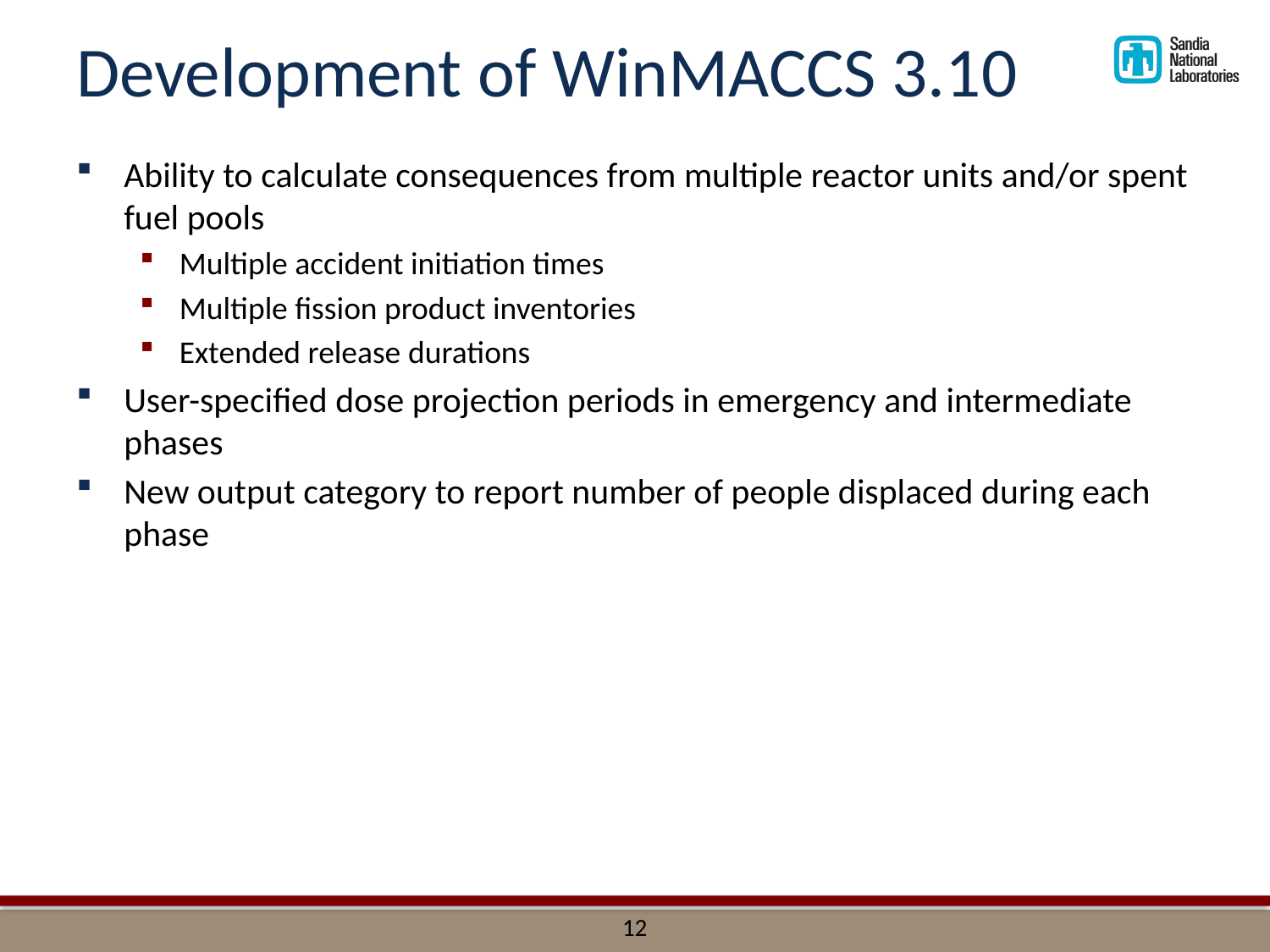

# Development of WinMACCS 3.10
Ability to calculate consequences from multiple reactor units and/or spent fuel pools
Multiple accident initiation times
Multiple fission product inventories
Extended release durations
User-specified dose projection periods in emergency and intermediate phases
New output category to report number of people displaced during each phase
12